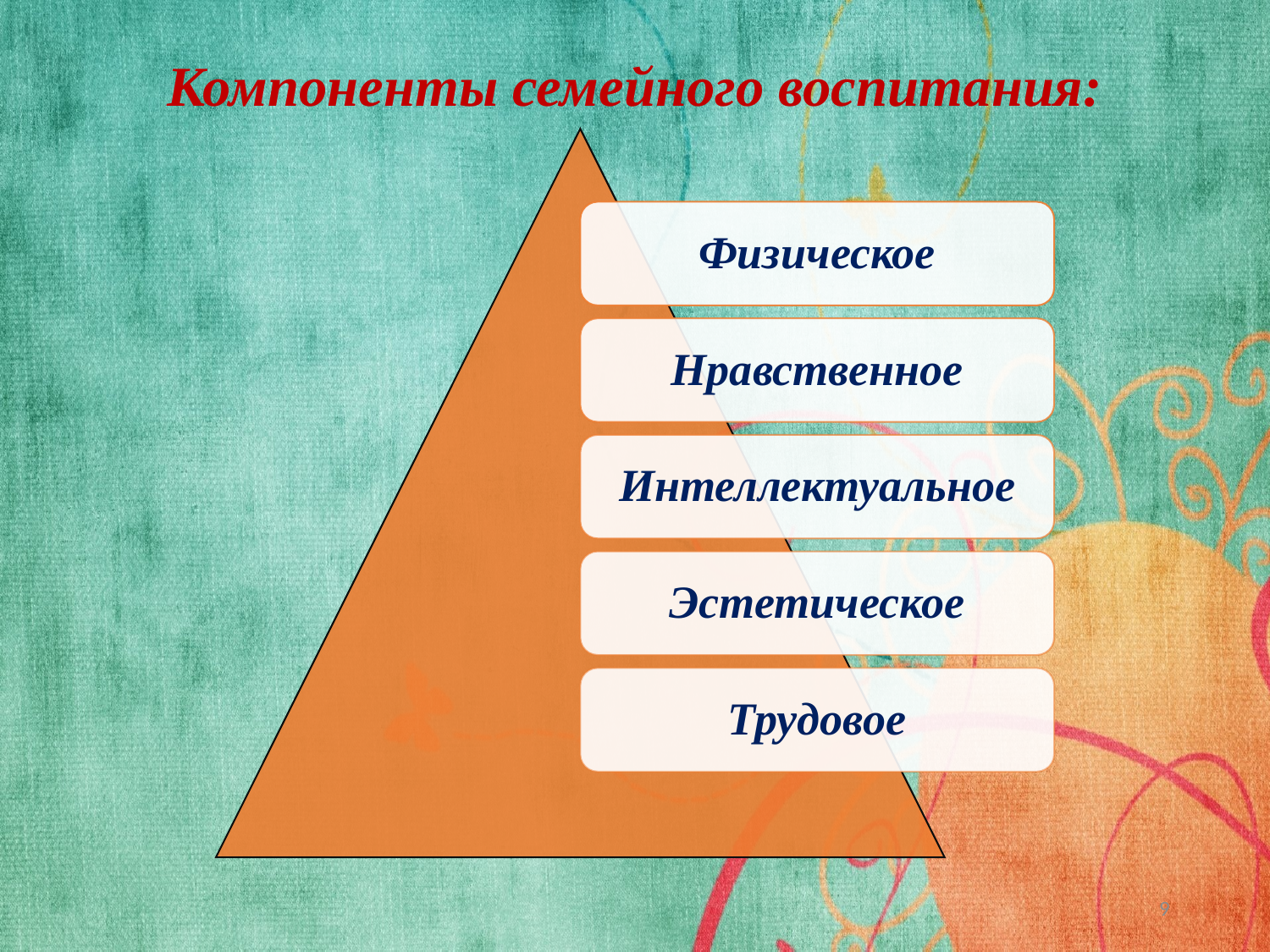

# Компоненты семейного воспитания:
Физическое
Нравственное
Интеллектуальное
Эстетическое
Трудовое
9